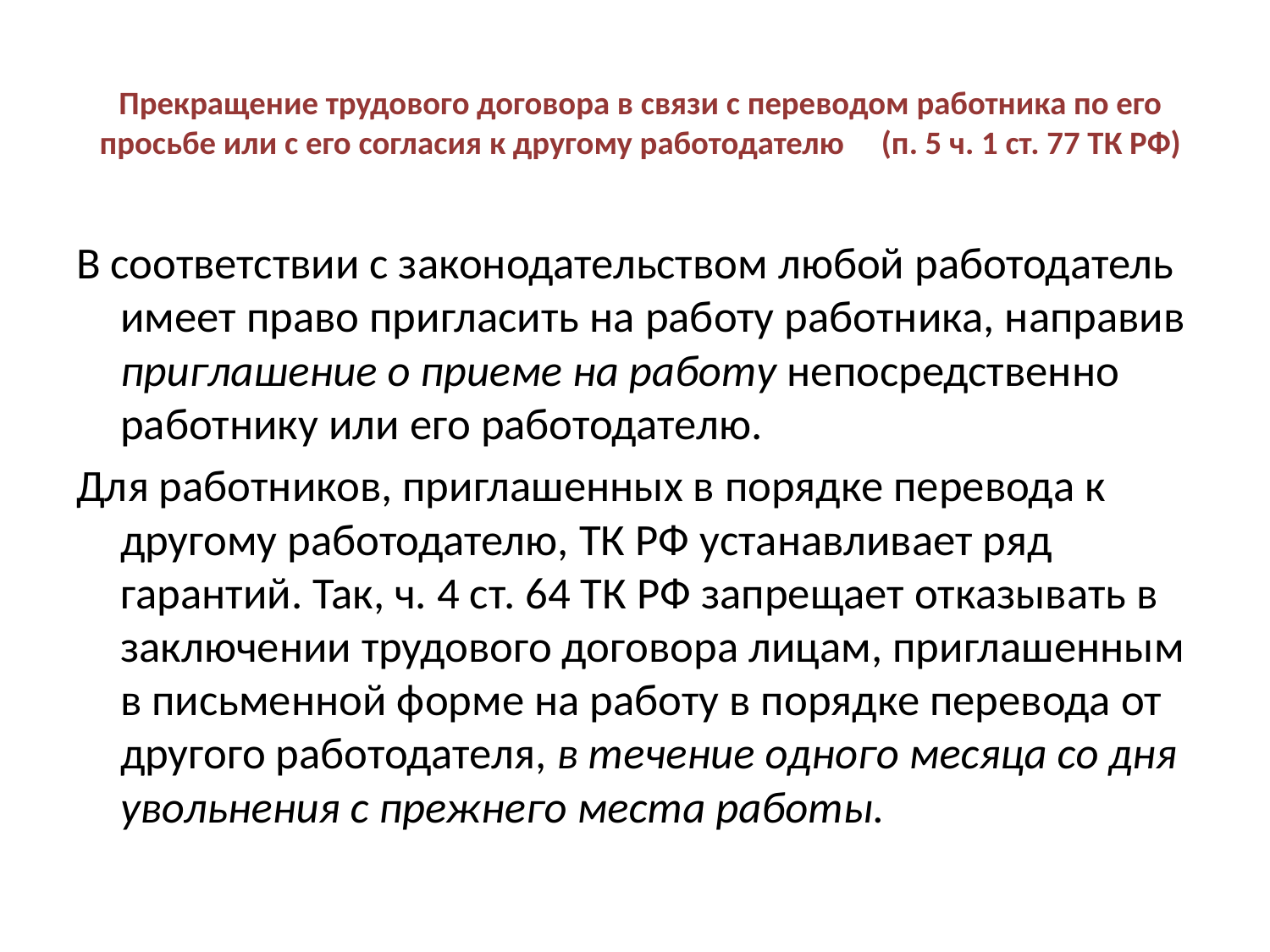

# Прекращение трудового договора в связи с переводом работника по его просьбе или с его согласия к другому работодателю     (п. 5 ч. 1 ст. 77 ТК РФ)
В соответствии с законодательством любой работодатель имеет право пригласить на работу работника, направив приглашение о приеме на работу непосредственно работнику или его работодателю.
Для работников, приглашенных в порядке перевода к другому работодателю, ТК РФ устанавливает ряд гарантий. Так, ч. 4 ст. 64 ТК РФ запрещает отказывать в заключении трудового договора лицам, приглашенным в письменной форме на работу в порядке перевода от другого работодателя, в течение одного месяца со дня увольнения с прежнего места работы.